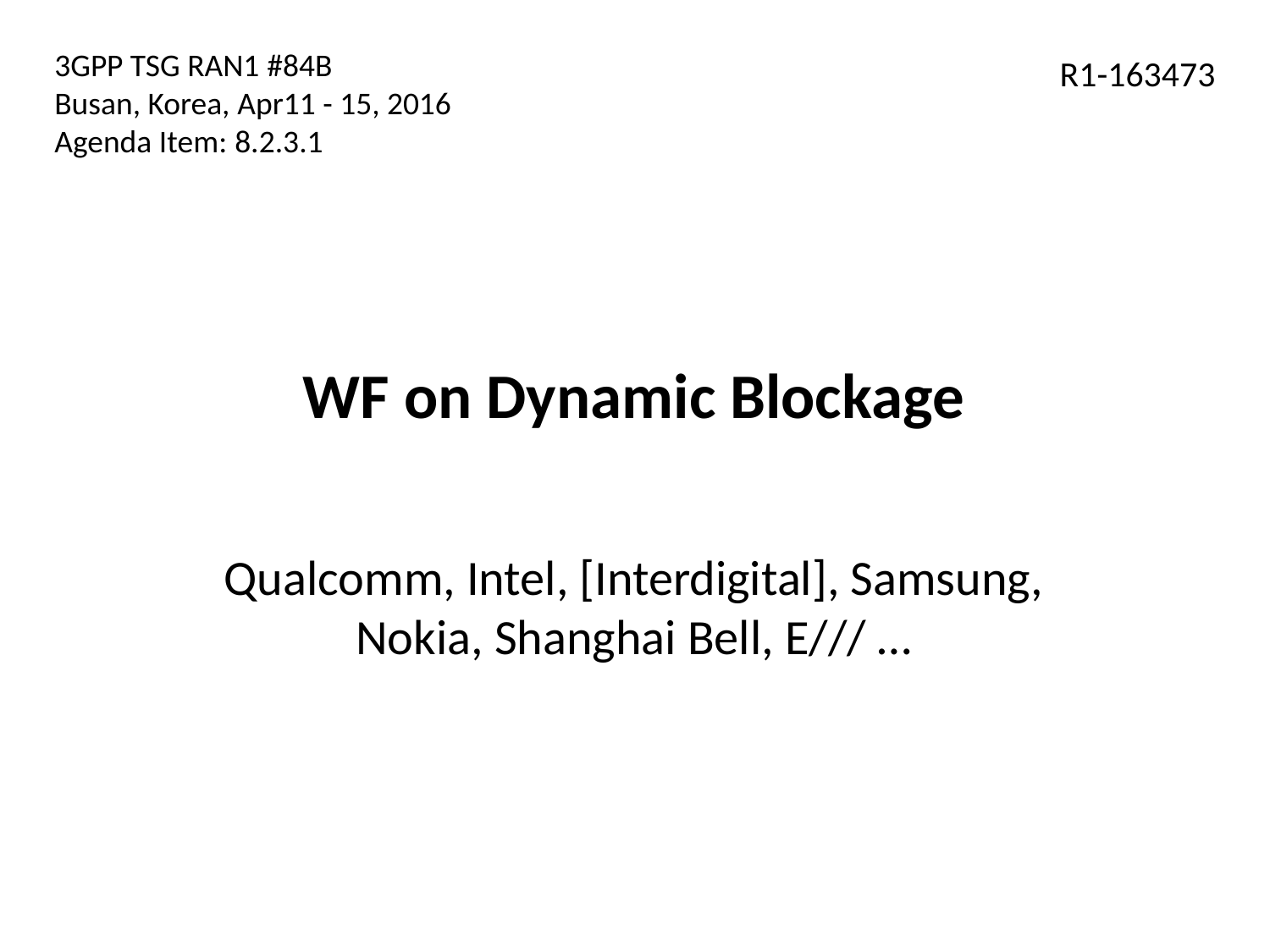

3GPP TSG RAN1 #84B
Busan, Korea, Apr11 - 15, 2016
Agenda Item: 8.2.3.1
R1-163473
# WF on Dynamic Blockage
Qualcomm, Intel, [Interdigital], Samsung, Nokia, Shanghai Bell, E/// …